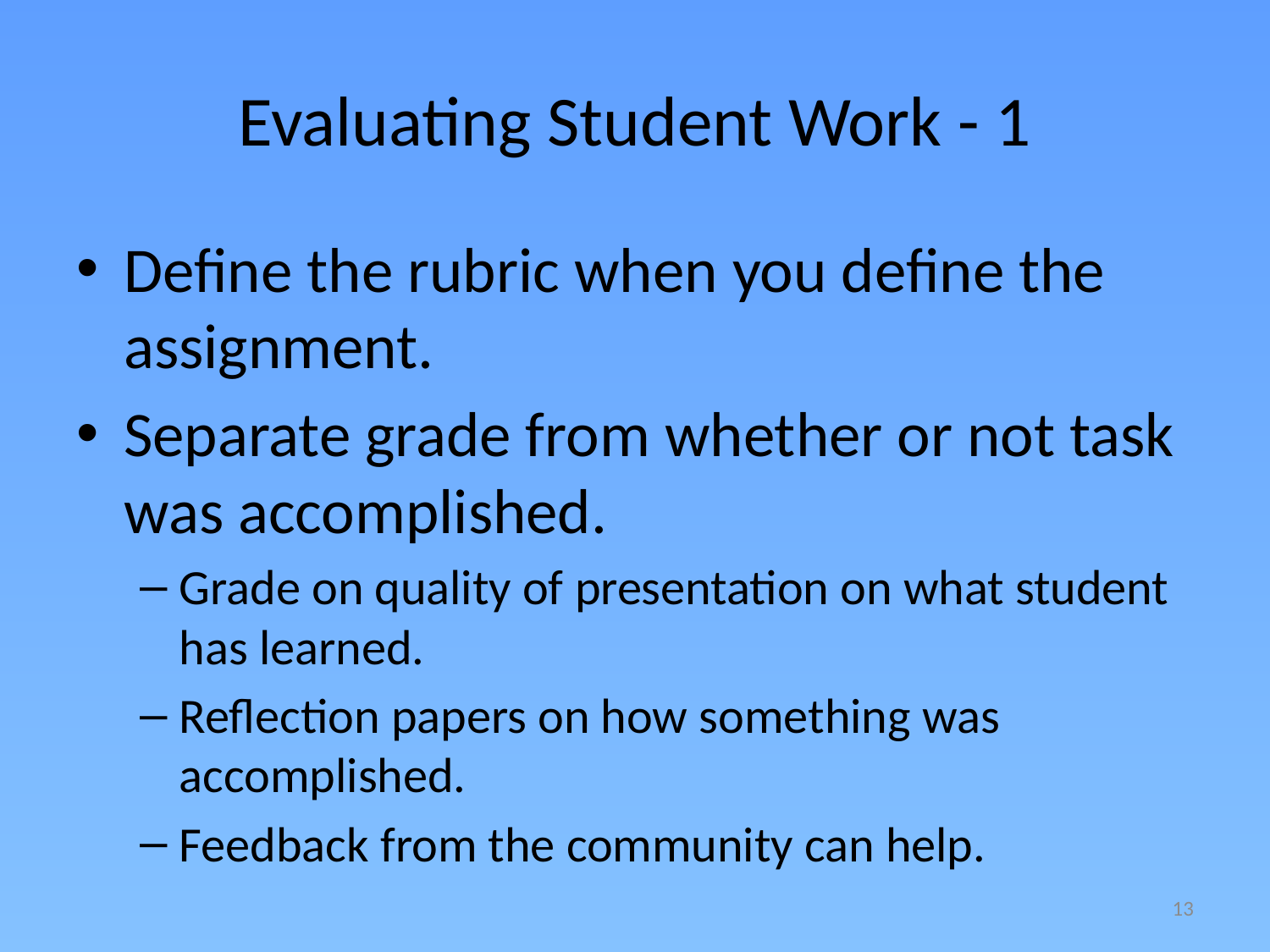

# Evaluating Student Work - 1
Define the rubric when you define the assignment.
Separate grade from whether or not task was accomplished.
Grade on quality of presentation on what student has learned.
Reflection papers on how something was accomplished.
Feedback from the community can help.

13